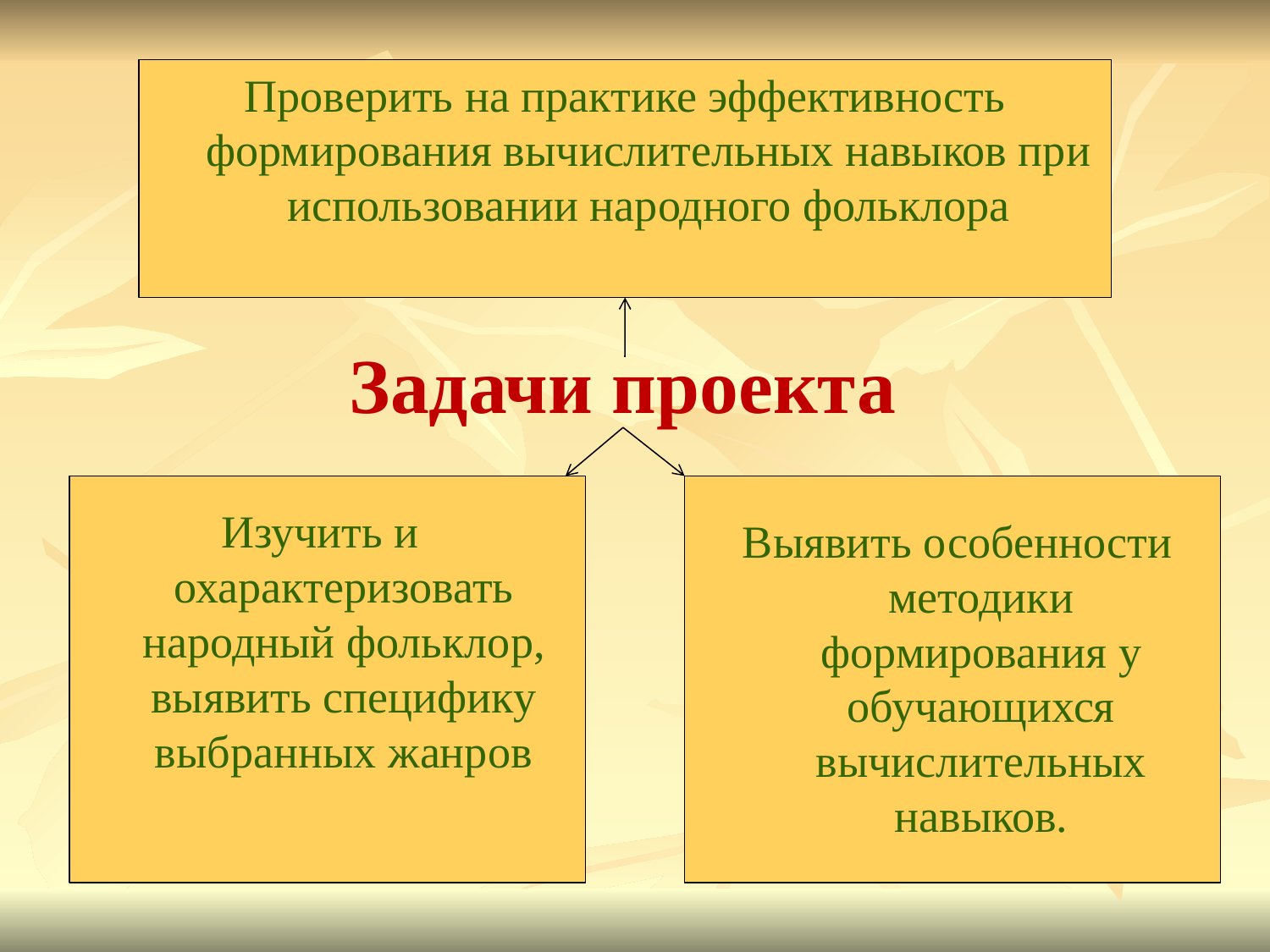

Проверить на практике эффективность формирования вычислительных навыков при использовании народного фольклора
# Задачи проекта

Изучить и охарактеризовать народный фольклор, выявить специфику выбранных жанров

Выявить особенности методики формирования у обучающихся вычислительных навыков.